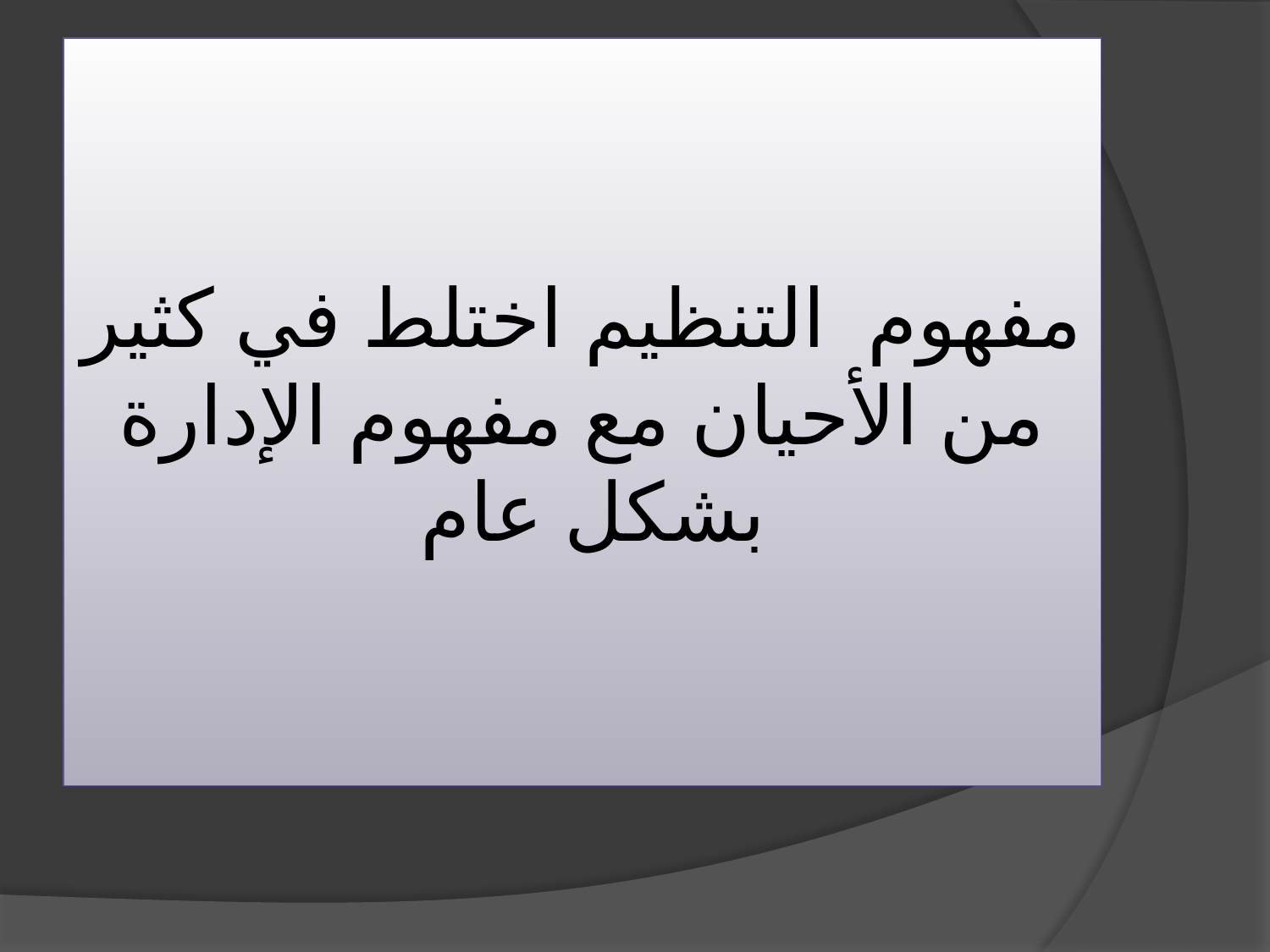

# مفهوم  التنظيم اختلط في كثير من الأحيان مع مفهوم الإدارة بشكل عام